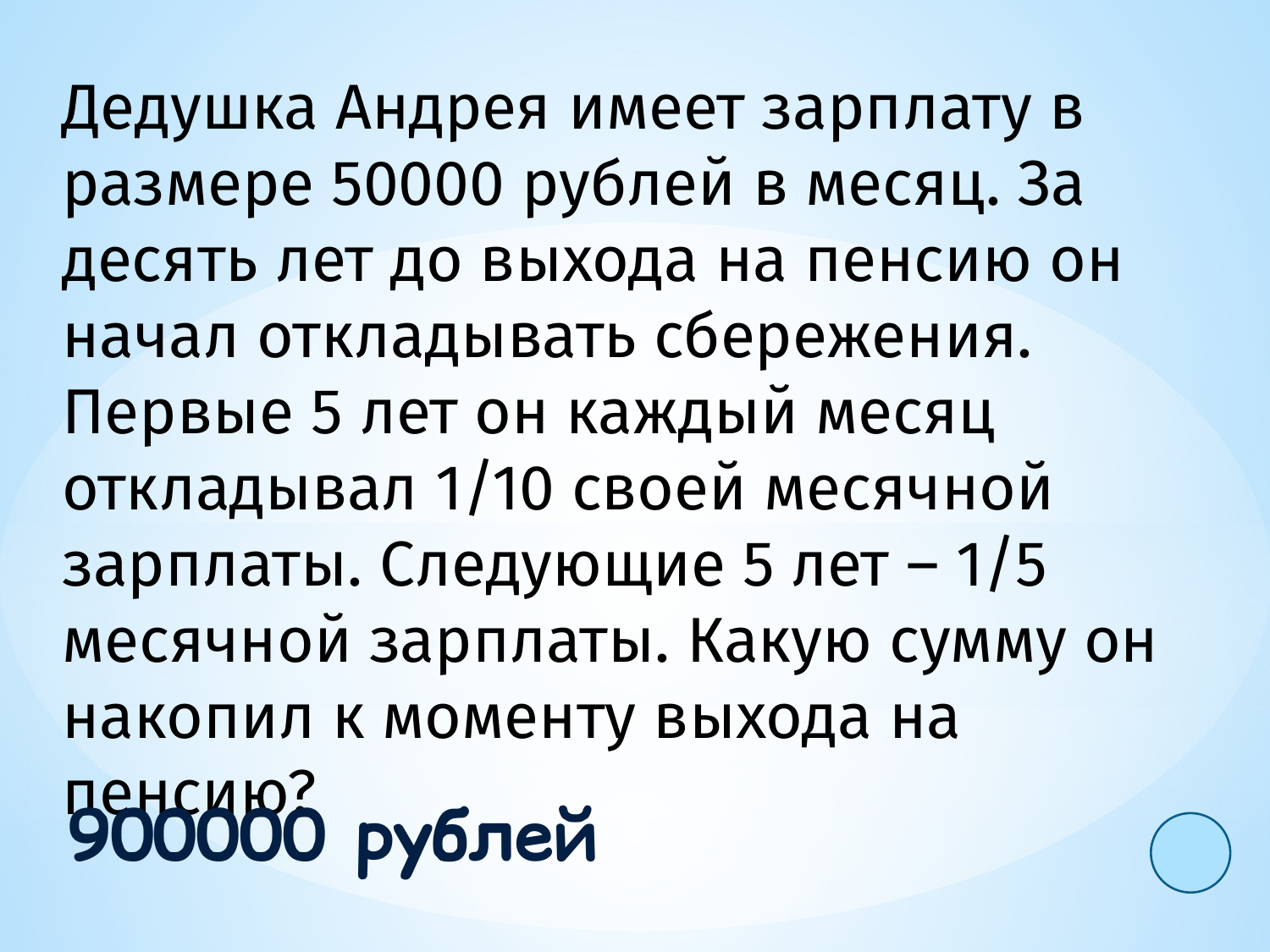

Дедушка Андрея имеет зарплату в размере 50000 рублей в месяц. За десять лет до выхода на пенсию он начал откладывать сбережения. Первые 5 лет он каждый месяц откладывал 1/10 своей месячной зарплаты. Следующие 5 лет – 1/5 месячной зарплаты. Какую сумму он накопил к моменту выхода на пенсию?
900000 рублей